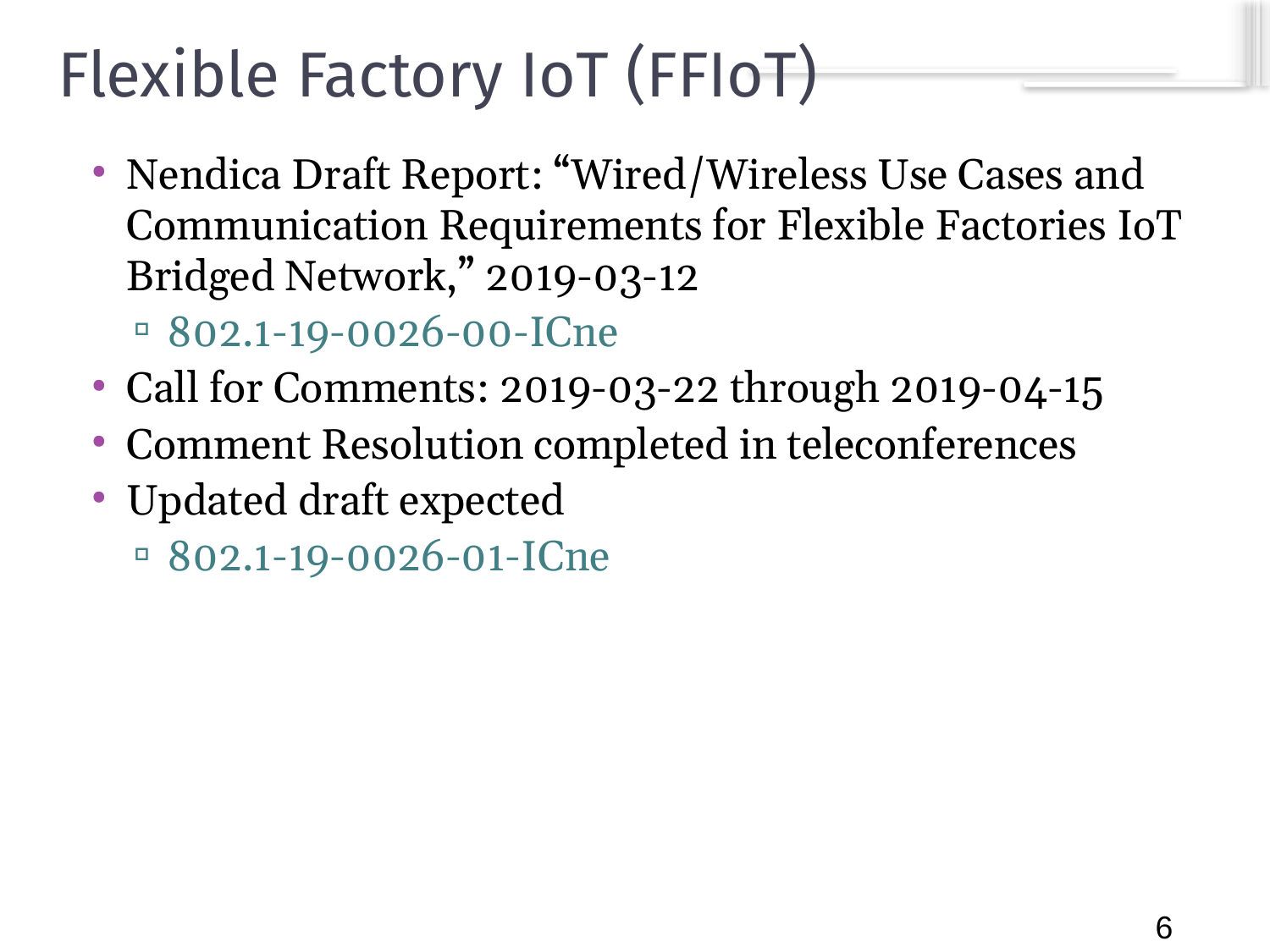

6
# Flexible Factory IoT (FFIoT)
Nendica Draft Report: “Wired/Wireless Use Cases and Communication Requirements for Flexible Factories IoT Bridged Network,” 2019-03-12
802.1-19-0026-00-ICne
Call for Comments: 2019-03-22 through 2019-04-15
Comment Resolution completed in teleconferences
Updated draft expected
802.1-19-0026-01-ICne